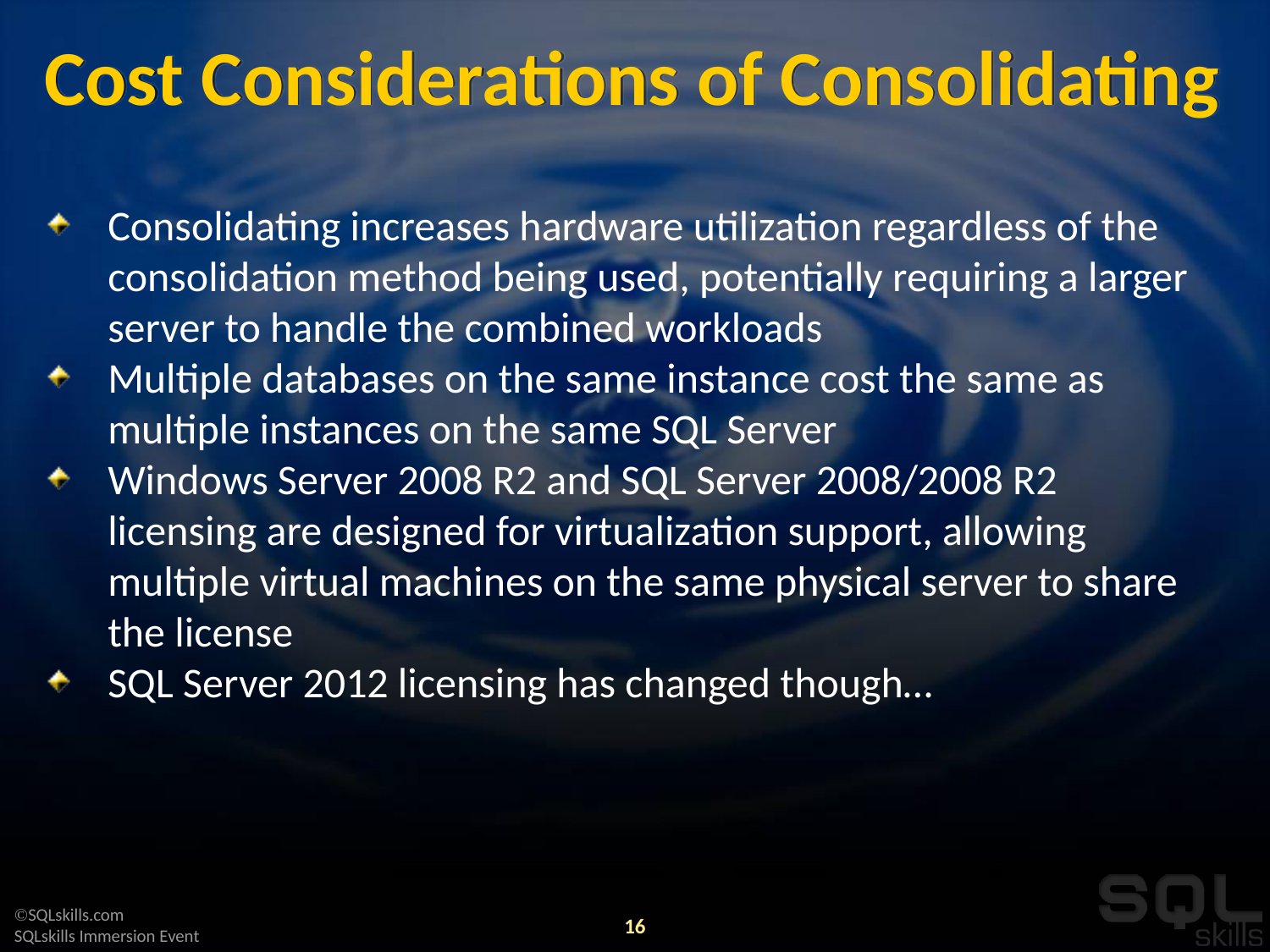

# Cost Considerations of Consolidating
Consolidating increases hardware utilization regardless of the consolidation method being used, potentially requiring a larger server to handle the combined workloads
Multiple databases on the same instance cost the same as multiple instances on the same SQL Server
Windows Server 2008 R2 and SQL Server 2008/2008 R2 licensing are designed for virtualization support, allowing multiple virtual machines on the same physical server to share the license
SQL Server 2012 licensing has changed though…
16